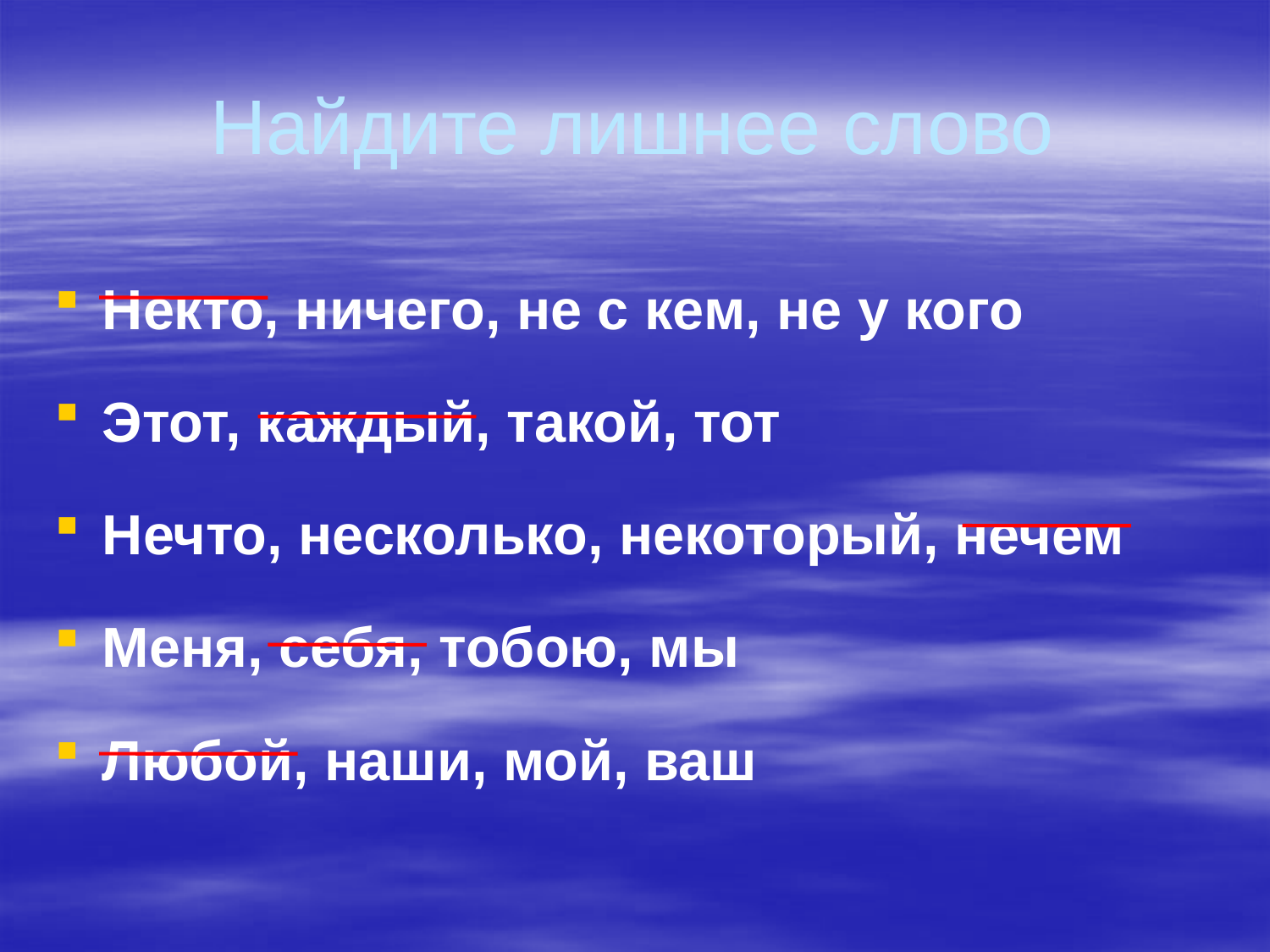

# Найдите лишнее слово
Некто, ничего, не с кем, не у кого
Этот, каждый, такой, тот
Нечто, несколько, некоторый, нечем
Меня, себя, тобою, мы
Любой, наши, мой, ваш